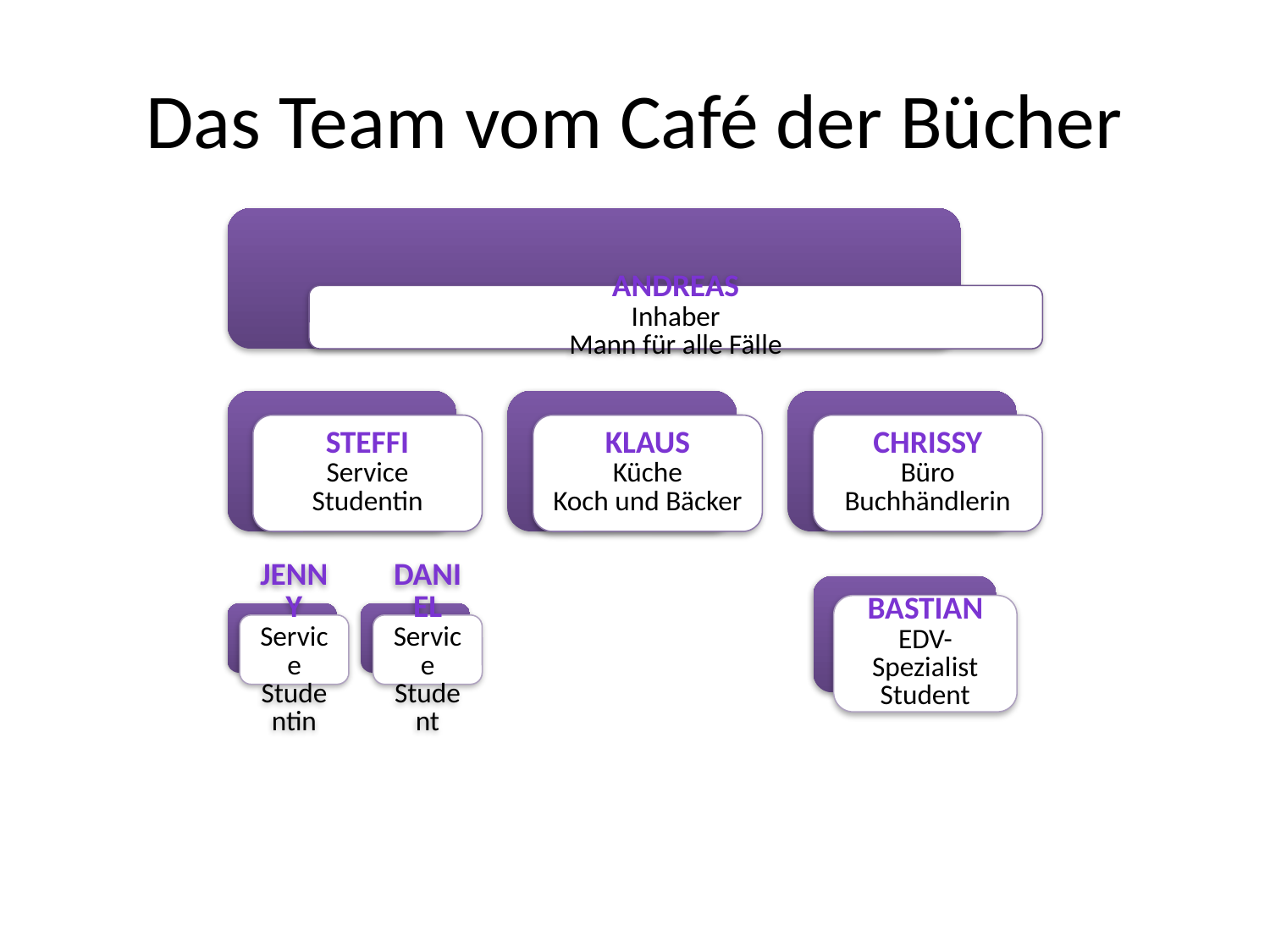

# Das Team vom Café der Bücher
Andreas
Inhaber
Mann für alle Fälle
Steffi
Service
Studentin
Jenny
Service
Studentin
Daniel
Service
Student
Chrissy
Büro
Buchhändlerin
Bastian
EDV-Spezialist
Student
Klaus
Küche
Koch und Bäcker